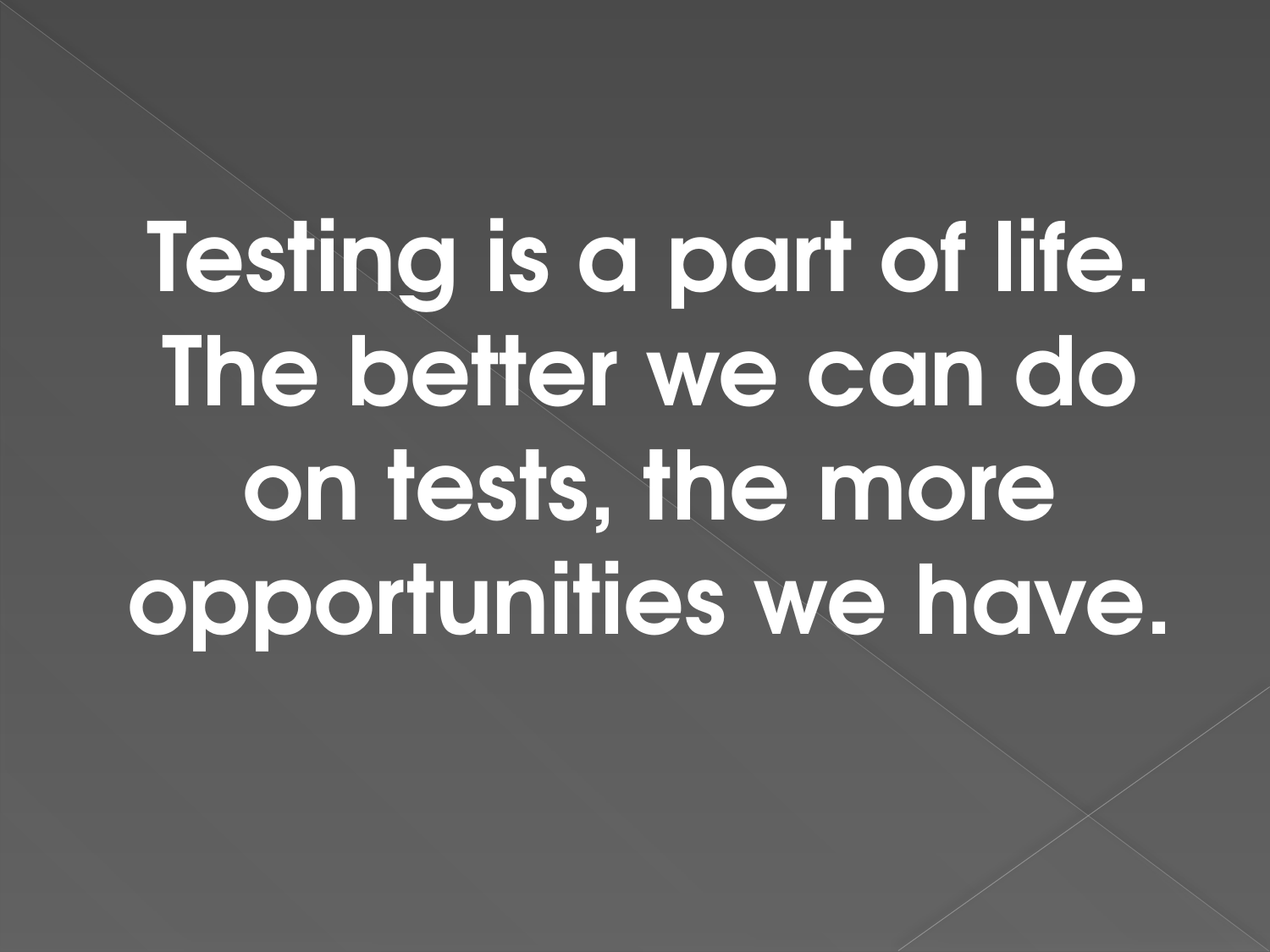

Testing is a part of life. The better we can do on tests, the more opportunities we have.